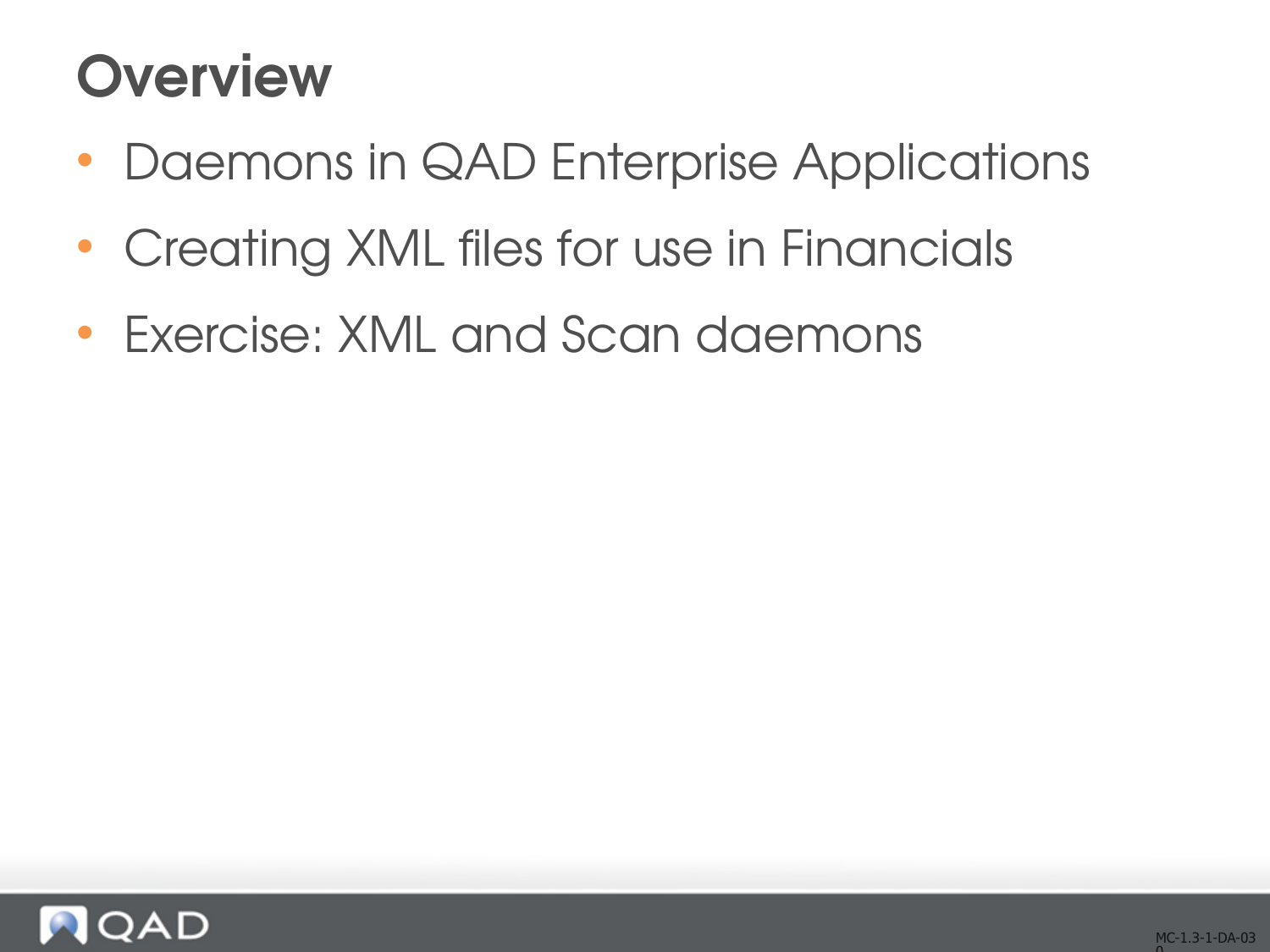

# Overview
Daemons in QAD Enterprise Applications
Creating XML files for use in Financials
Exercise: XML and Scan daemons
MC-1.3-1-DA-030